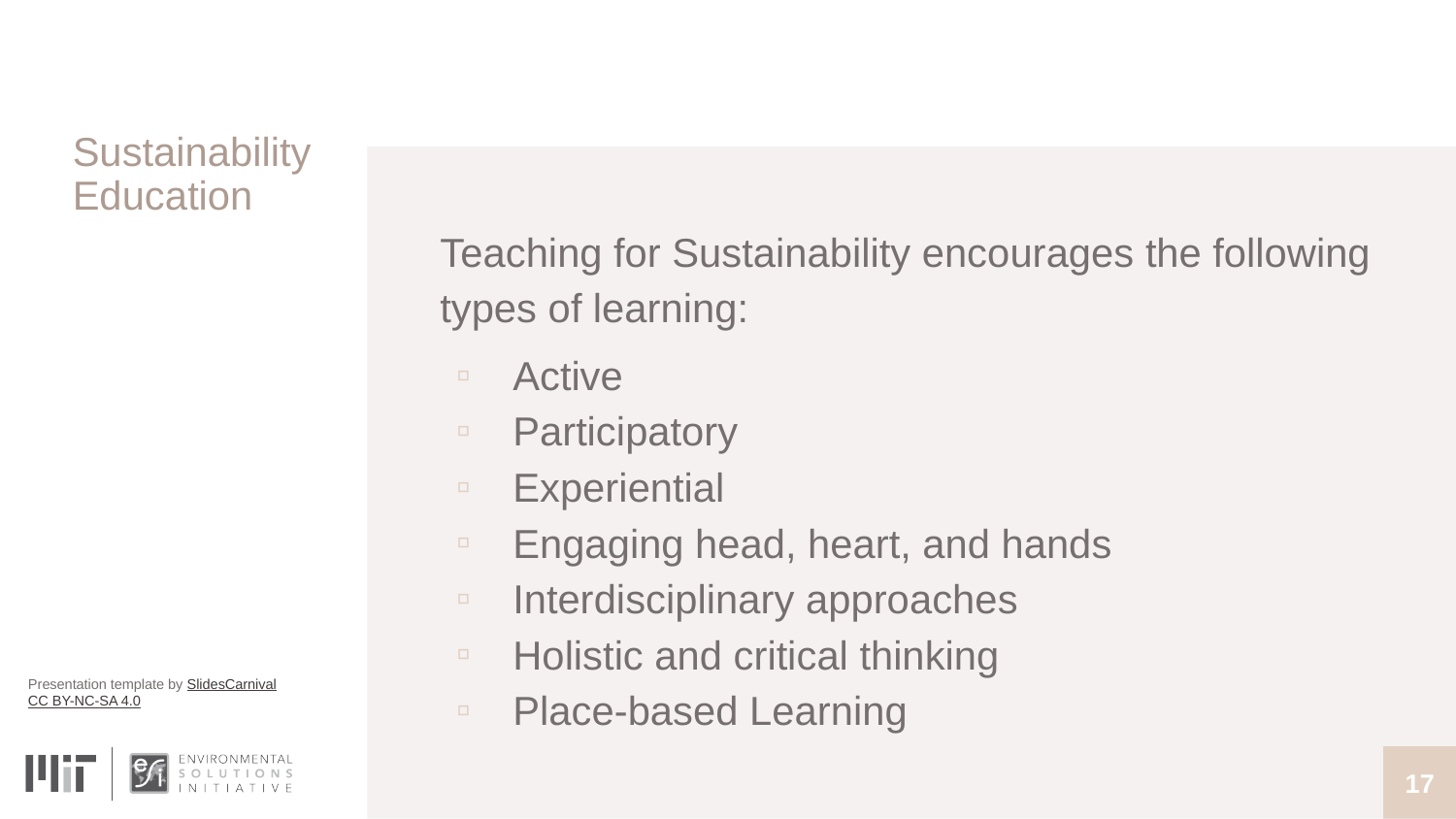

# Sustainability Education
Teaching for Sustainability encourages the following types of learning:
Active
Participatory
Experiential
Engaging head, heart, and hands
Interdisciplinary approaches
Holistic and critical thinking
Place-based Learning
17